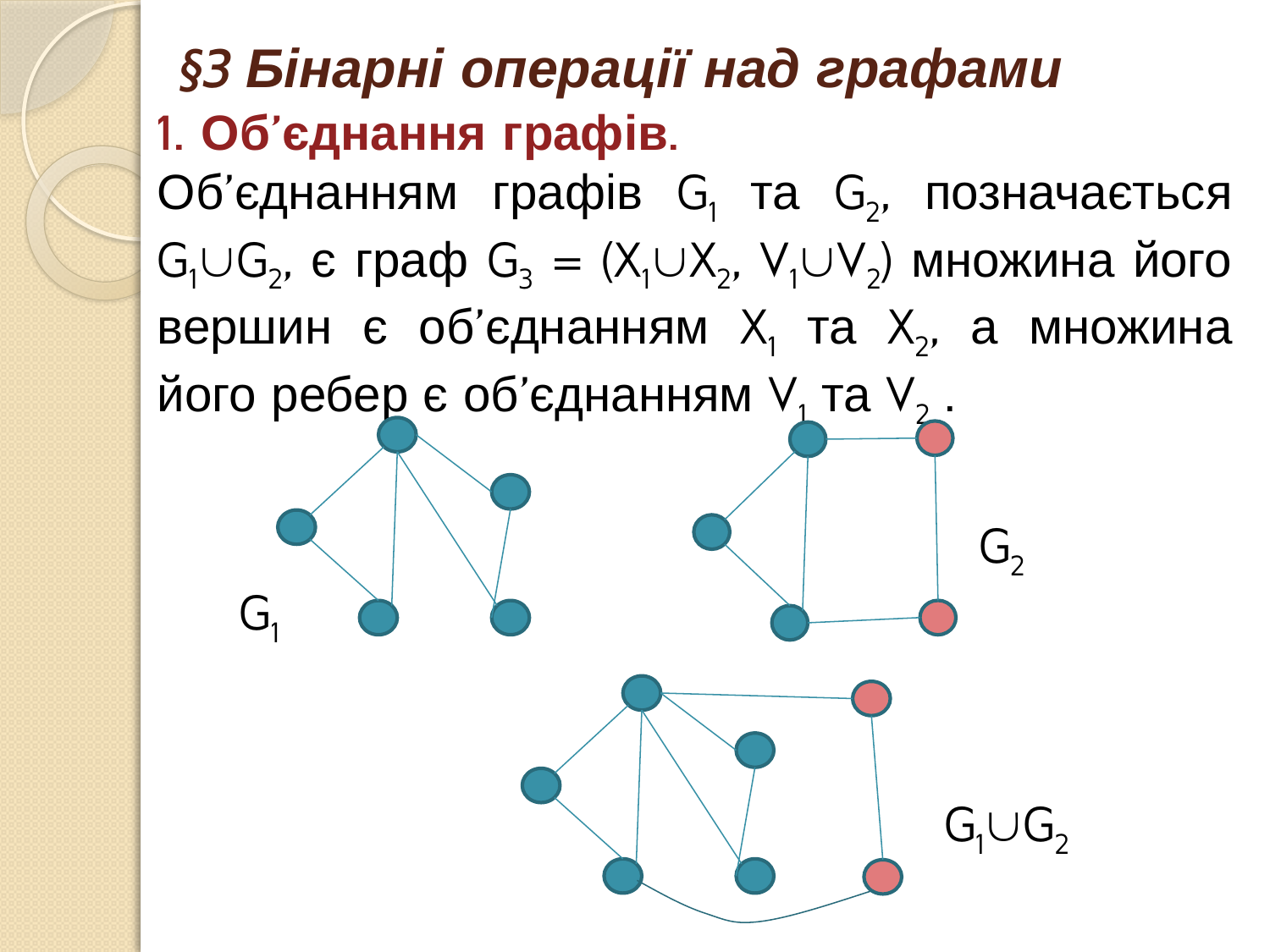

§3 Бінарні операції над графами
1. Об’єднання графів.
Об’єднанням графів G1 та G2, позначається G1∪G2, є граф G3 = (X1∪X2, V1∪V2) множина його вершин є об’єднанням X1 та X2, а множина його ребер є об’єднанням V1 та V2 .

G2

G1

G1∪G2